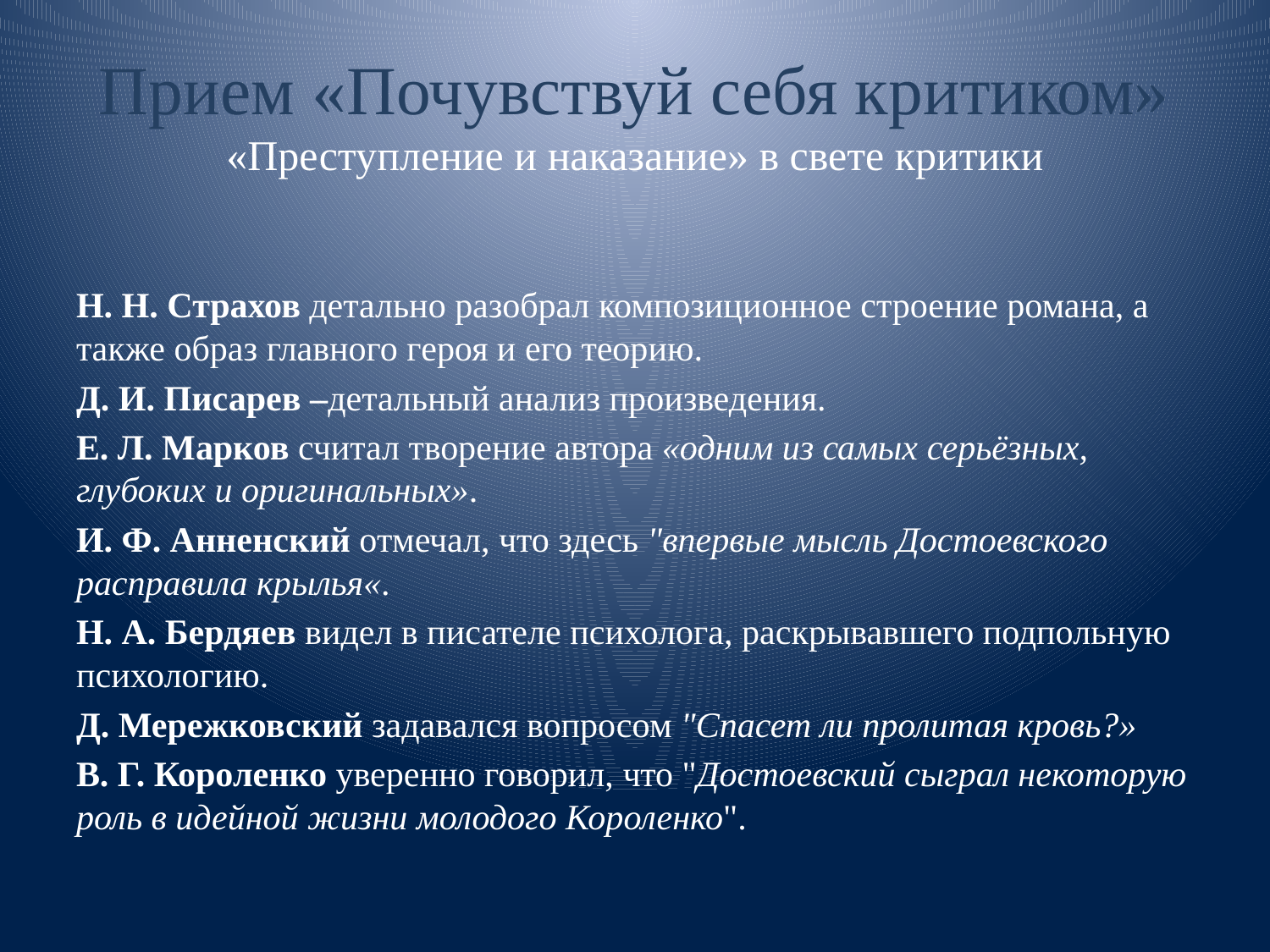

# Прием «Почувствуй себя критиком» «Преступление и наказание» в свете критики
Н. Н. Страхов детально разобрал композиционное строение романа, а также образ главного героя и его теорию.
Д. И. Писарев –детальный анализ произведения.
Е. Л. Марков считал творение автора «одним из самых серьёзных, глубоких и оригинальных».
И. Ф. Анненский отмечал, что здесь "впервые мысль Достоевского расправила крылья«.
Н. А. Бердяев видел в писателе психолога, раскрывавшего подпольную психологию.
Д. Мережковский задавался вопросом "Спасет ли пролитая кровь?»
В. Г. Короленко уверенно говорил, что "Достоевский сыграл некоторую роль в идейной жизни молодого Короленко".